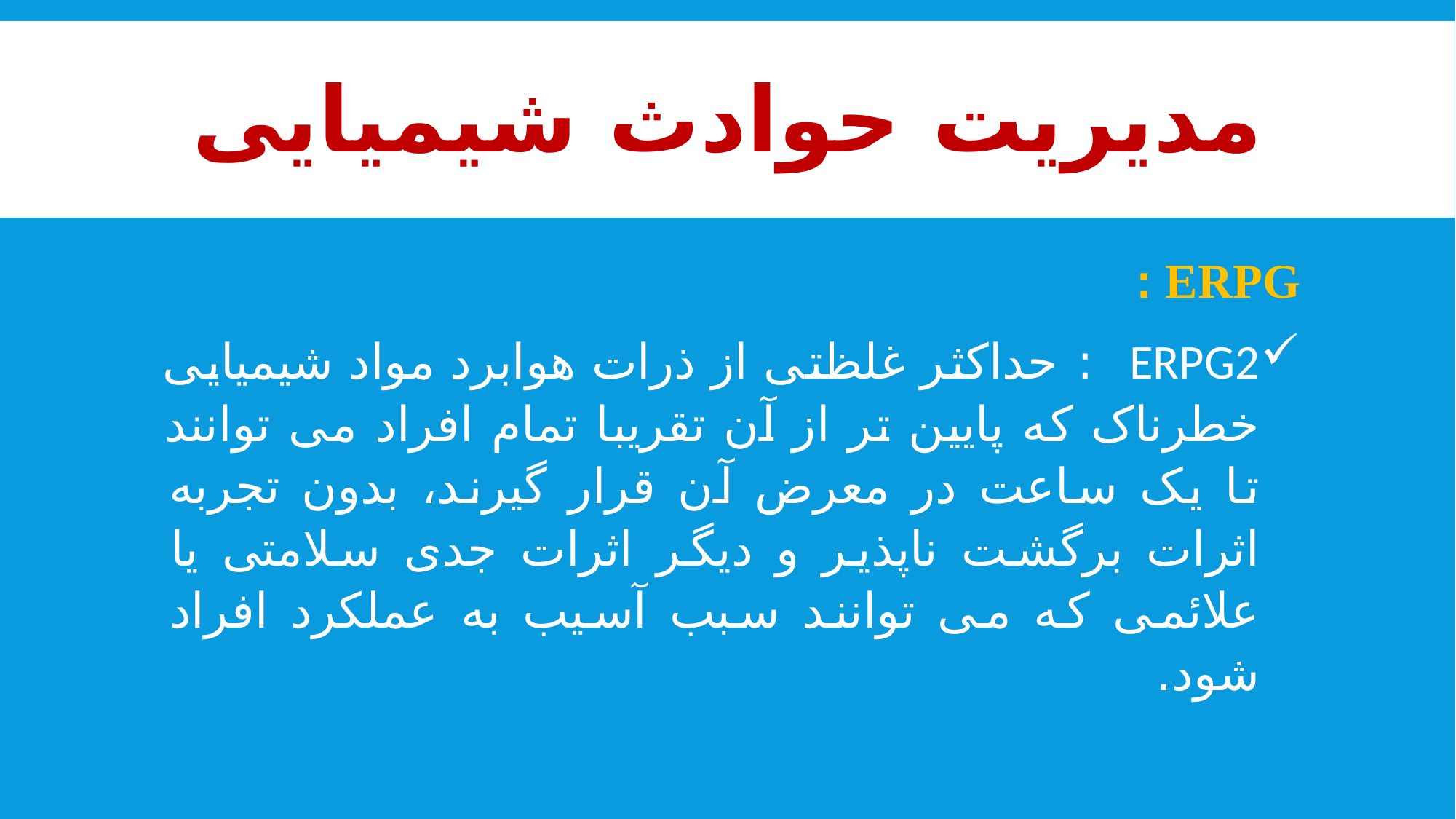

# مدیریت حوادث شیمیایی
ERPG :
ERPG2  : حداکثر غلظتی از ذرات هوابرد مواد شیمیایی خطرناک که پایین تر از آن تقریبا تمام افراد می توانند تا یک ساعت در معرض آن قرار گیرند، بدون تجربه اثرات برگشت ناپذیر و دیگر اثرات جدی سلامتی یا علائمی که می توانند سبب آسیب به عملکرد افراد شود.